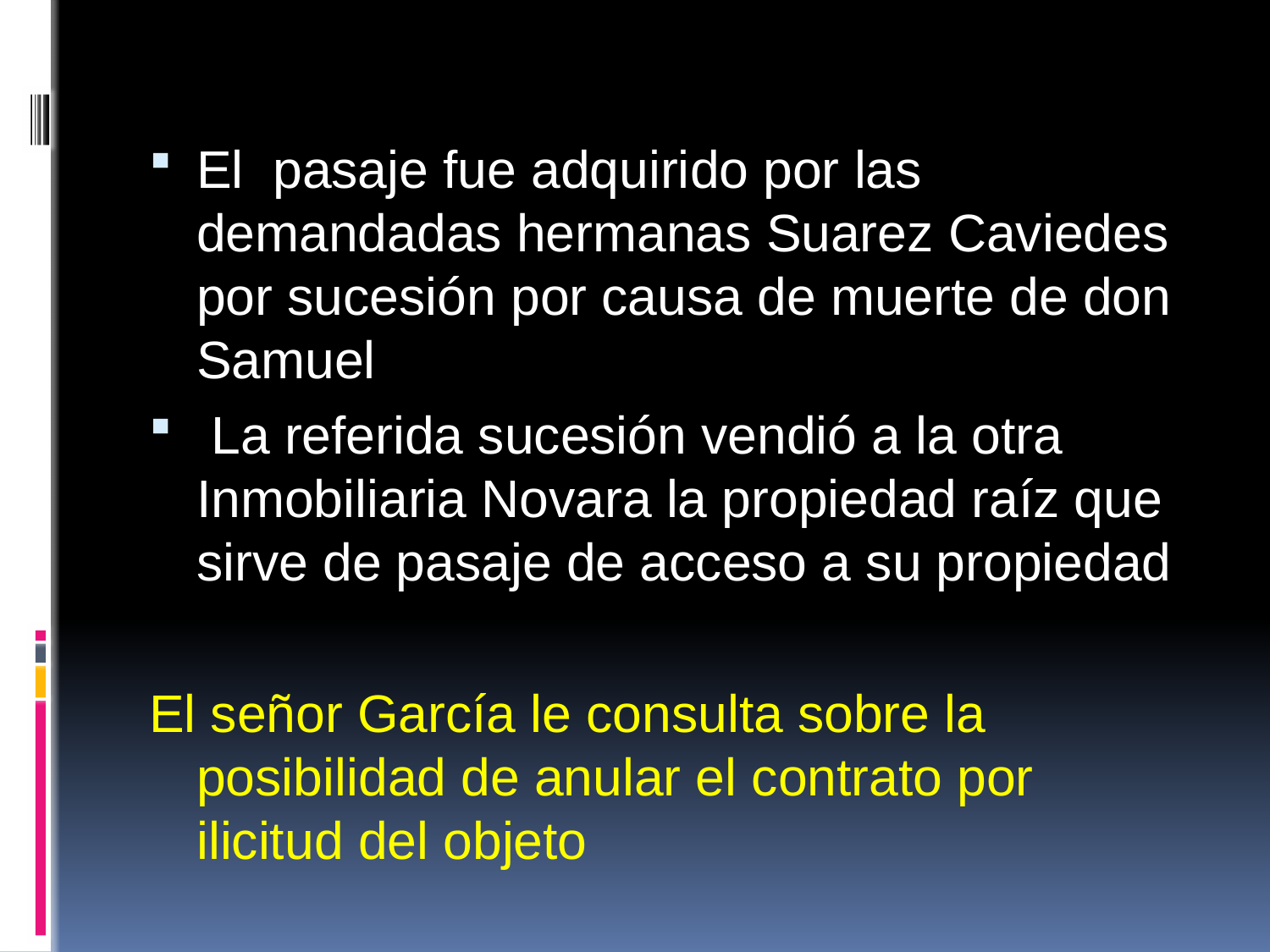

#
El  pasaje fue adquirido por las demandadas hermanas Suarez Caviedes por sucesión por causa de muerte de don Samuel
 La referida sucesión vendió a la otra Inmobiliaria Novara la propiedad raíz que sirve de pasaje de acceso a su propiedad

El señor García le consulta sobre la posibilidad de anular el contrato por ilicitud del objeto